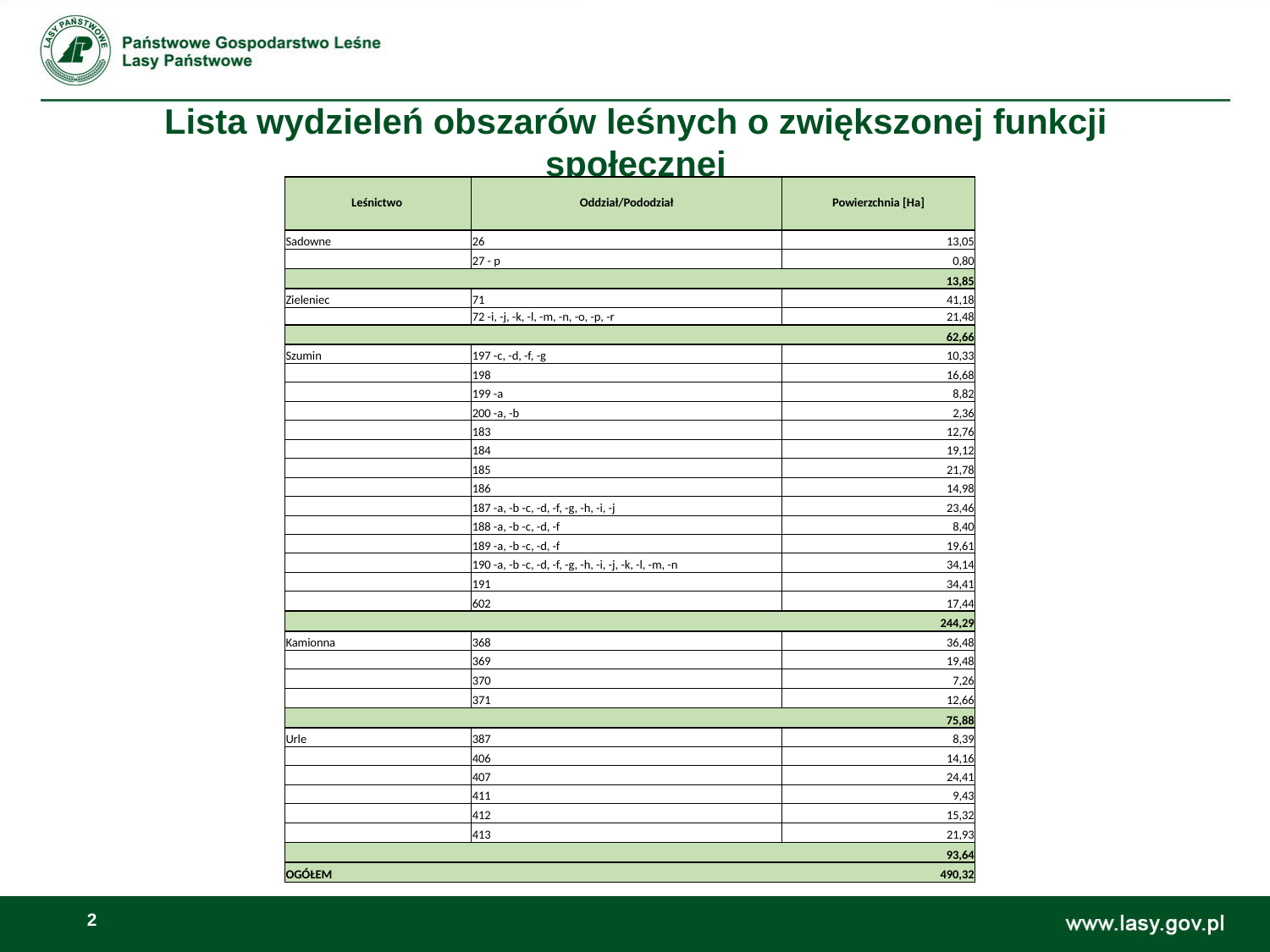

# Lista wydzieleń obszarów leśnych o zwiększonej funkcji społecznej
| Leśnictwo | Oddział/Pododział | Powierzchnia [Ha] |
| --- | --- | --- |
| Sadowne | 26 | 13,05 |
|  | 27 - p | 0,80 |
| 13,85 |  |  |
| Zieleniec | 71 | 41,18 |
|  | 72 -i, -j, -k, -l, -m, -n, -o, -p, -r | 21,48 |
| 62,66 |  |  |
| Szumin | 197 -c, -d, -f, -g | 10,33 |
|  | 198 | 16,68 |
|  | 199 -a | 8,82 |
|  | 200 -a, -b | 2,36 |
|  | 183 | 12,76 |
|  | 184 | 19,12 |
|  | 185 | 21,78 |
|  | 186 | 14,98 |
|  | 187 -a, -b -c, -d, -f, -g, -h, -i, -j | 23,46 |
|  | 188 -a, -b -c, -d, -f | 8,40 |
|  | 189 -a, -b -c, -d, -f | 19,61 |
|  | 190 -a, -b -c, -d, -f, -g, -h, -i, -j, -k, -l, -m, -n | 34,14 |
|  | 191 | 34,41 |
|  | 602 | 17,44 |
| 244,29 |  |  |
| Kamionna | 368 | 36,48 |
|  | 369 | 19,48 |
|  | 370 | 7,26 |
|  | 371 | 12,66 |
| 75,88 |  |  |
| Urle | 387 | 8,39 |
|  | 406 | 14,16 |
|  | 407 | 24,41 |
|  | 411 | 9,43 |
|  | 412 | 15,32 |
|  | 413 | 21,93 |
| 93,64 |  |  |
| OGÓŁEM |  | 490,32 |